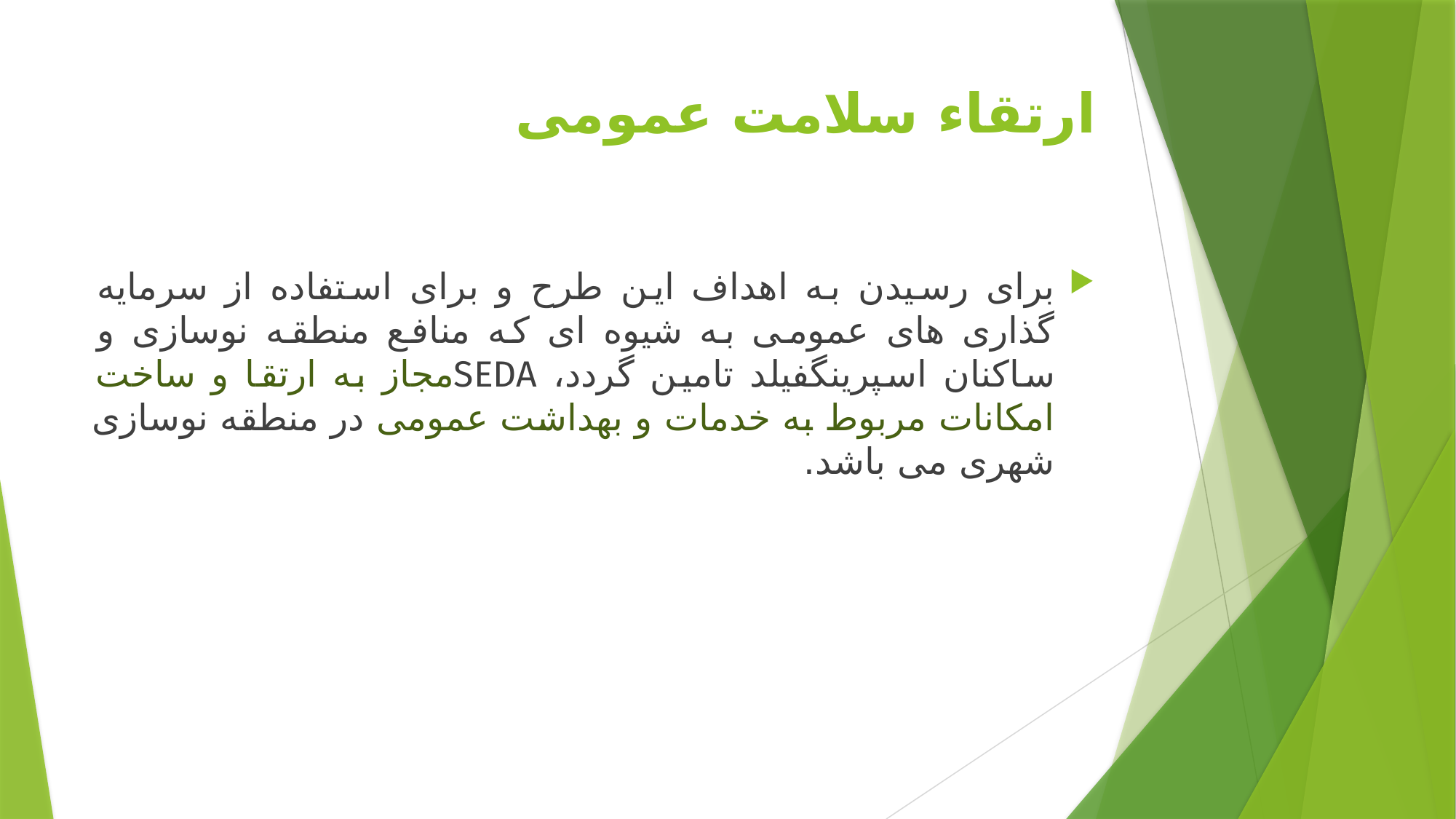

# ارتقاء سلامت عمومی
برای رسیدن به اهداف این طرح و برای استفاده از سرمایه گذاری های عمومی به شیوه ای که منافع منطقه نوسازی و ساکنان اسپرینگفیلد تامین گردد، SEDAمجاز به ارتقا و ساخت امکانات مربوط به خدمات و بهداشت عمومی در منطقه نوسازی شهری می باشد.